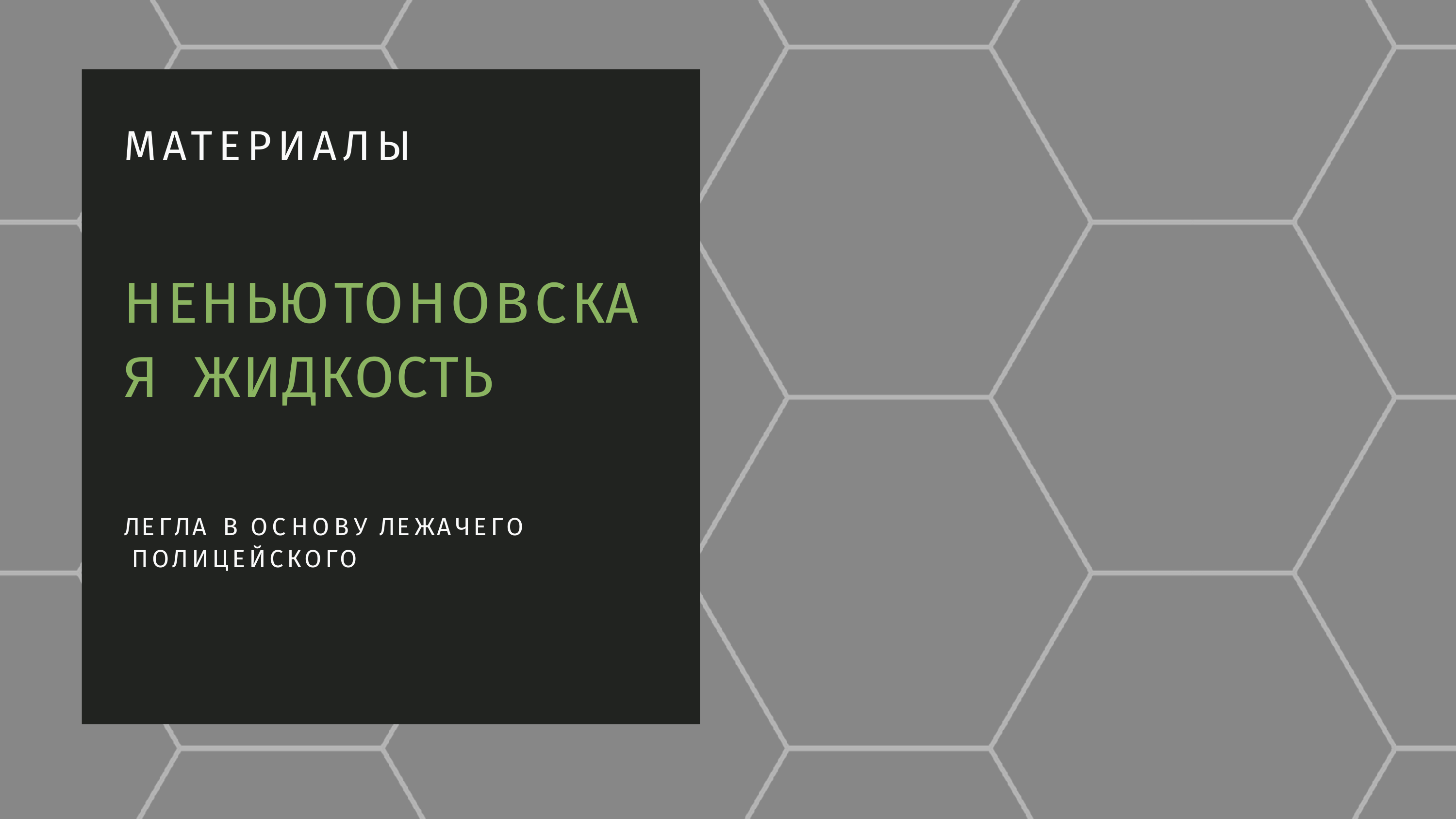

# МАТЕРИАЛЫ
НЕНЬЮТОНОВСКАЯ  ЖИДКОСТЬ
ЛЕГЛА	В	ОСНОВУ	ЛЕЖАЧЕГО  ПОЛИЦЕЙСКОГО